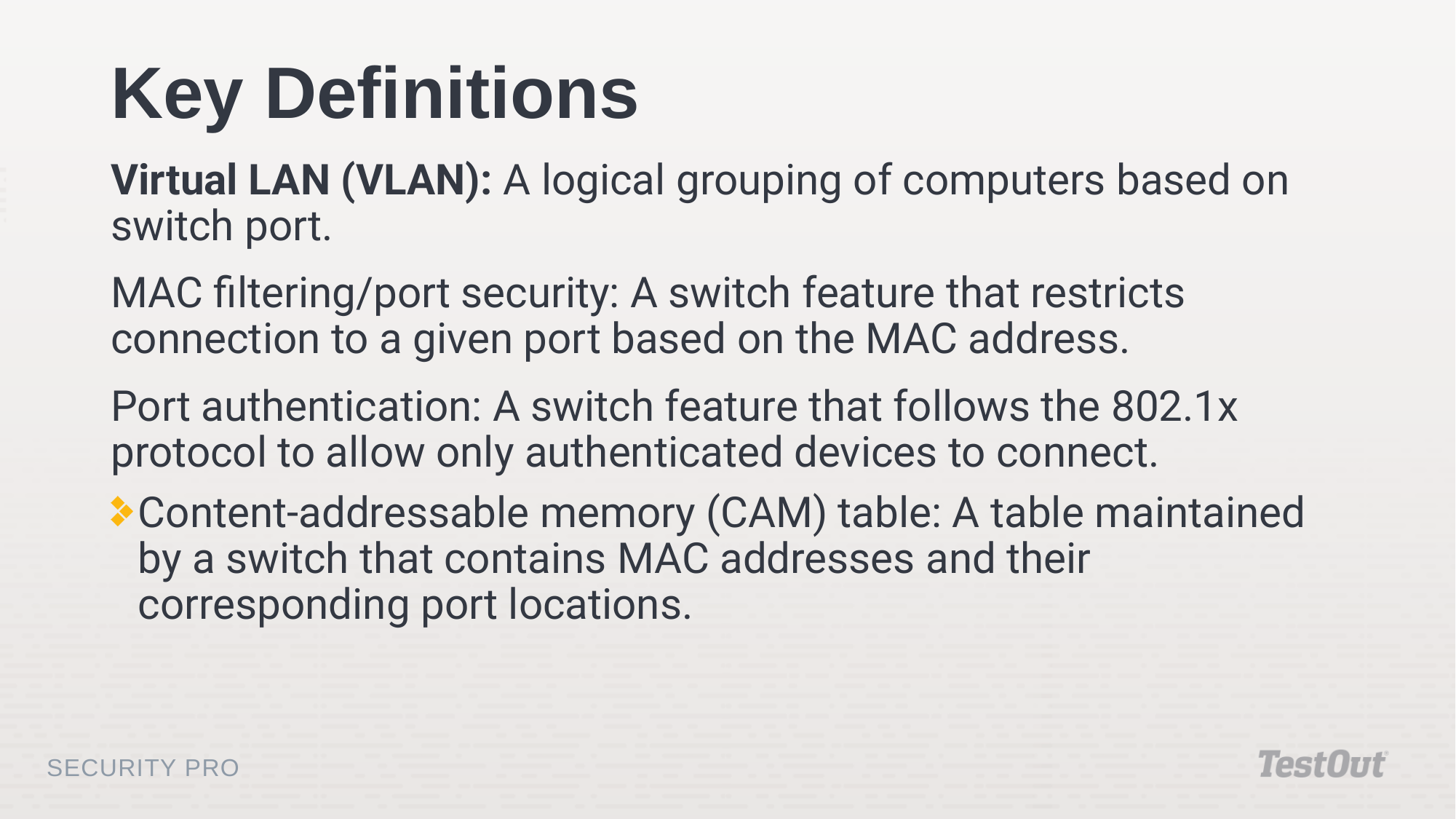

# Key Definitions
Virtual LAN (VLAN): A logical grouping of computers based on switch port.
MAC filtering/port security: A switch feature that restricts connection to a given port based on the MAC address.
Port authentication: A switch feature that follows the 802.1x protocol to allow only authenticated devices to connect.
Content-addressable memory (CAM) table: A table maintained by a switch that contains MAC addresses and their corresponding port locations.
Security Pro